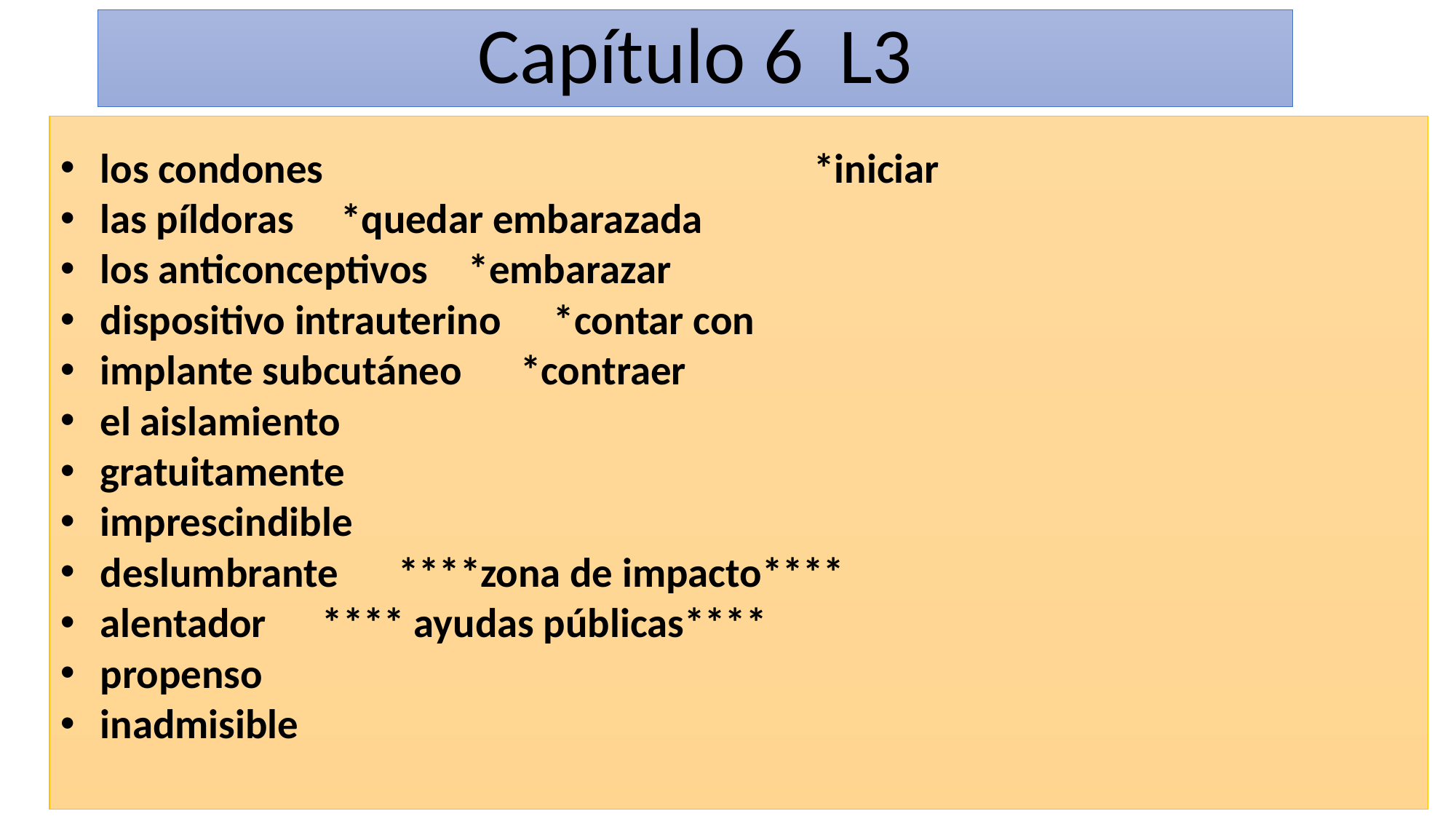

# Capítulo 6  L3

los condones                                                     *iniciar
las píldoras 					   *quedar embarazada
los anticonceptivos				   *embarazar
dispositivo intrauterino			   *contar con
implante subcutáneo 				    *contraer
el aislamiento
gratuitamente
imprescindible
deslumbrante				 	****zona de impacto****
alentador 					 **** ayudas públicas****
propenso
inadmisible